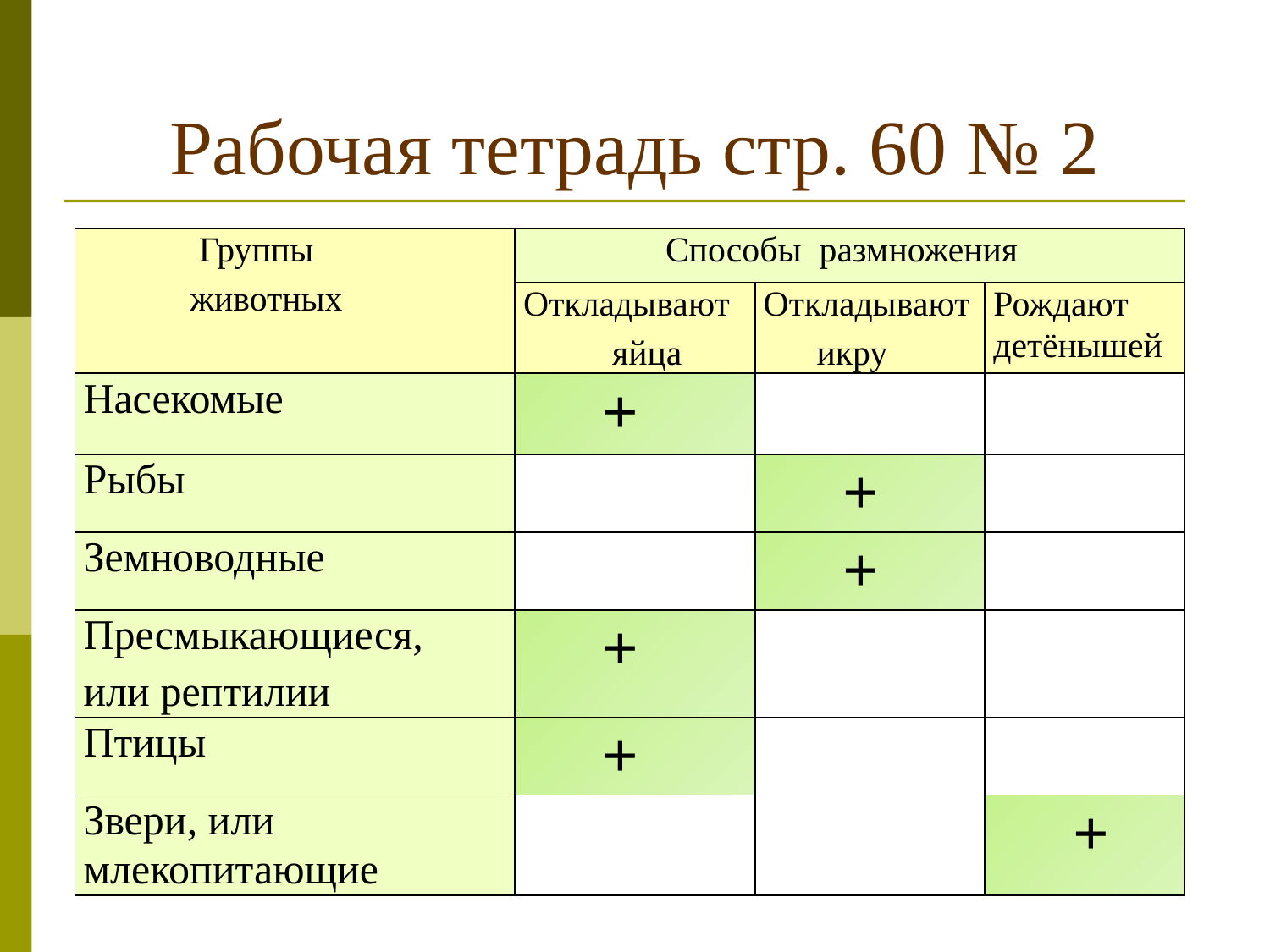

# Рабочая тетрадь стр. 60 № 2
| Группы животных | Способы размножения |  |  |
| --- | --- | --- | --- |
|  | Откладывают яйца | Откладывают икру | Рождают детёнышей |
| Насекомые | + |  |  |
| Рыбы |  | + |  |
| Земноводные |  | + |  |
| Пресмыкающиеся, или рептилии | + |  |  |
| Птицы | + |  |  |
| Звери, или млекопитающие |  |  | + |